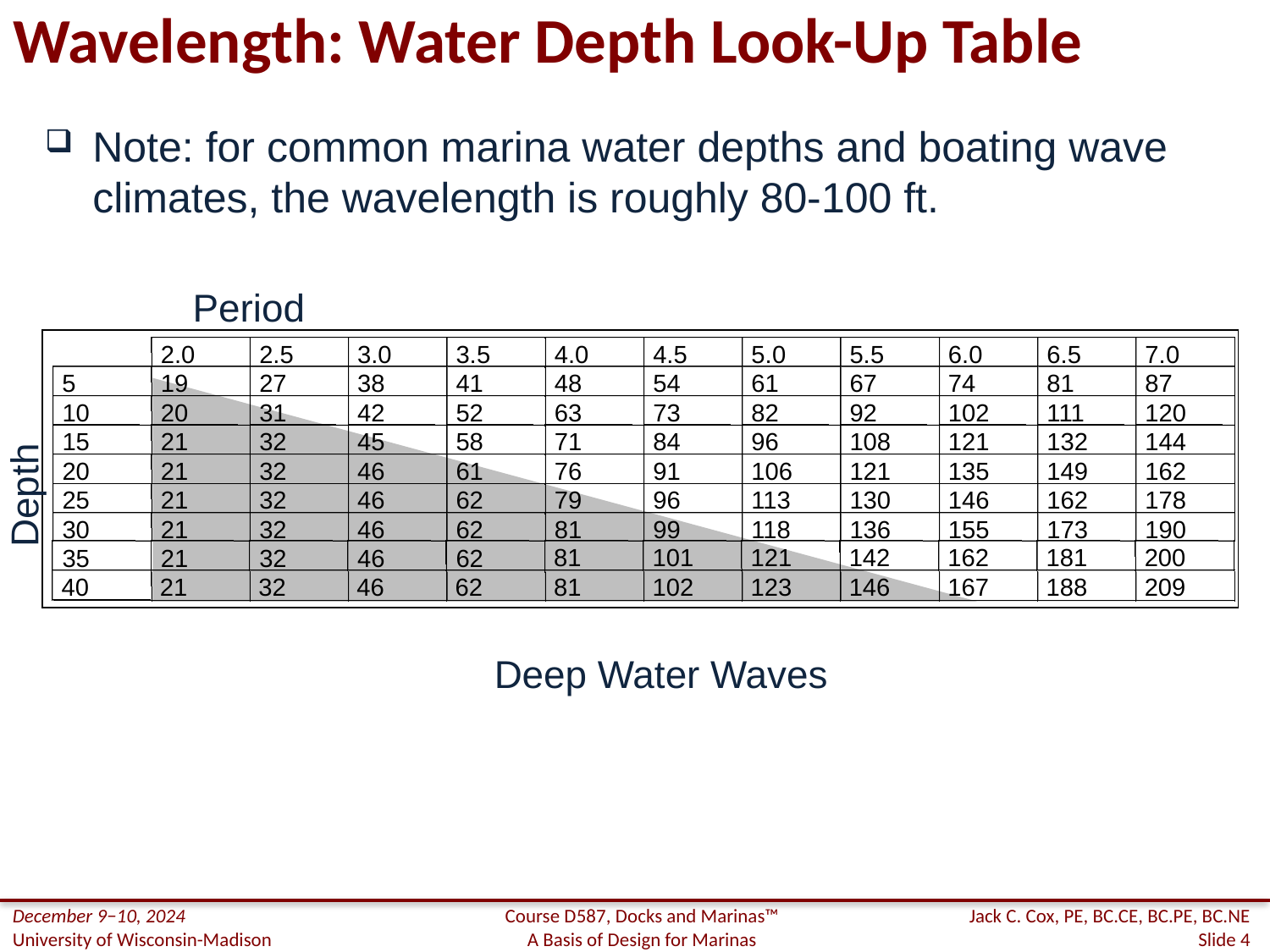

# Wavelength: Water Depth Look-Up Table
Note: for common marina water depths and boating wave climates, the wavelength is roughly 80-100 ft.

Period

2.0

2.5

3.0

3.5

4.0

4.5

5.0

5.5

6.0

6.5

7.0

5

19

27

38

41

48

54

61

67

74

81

87

10

20

31

42

52

63

73

82

92

102

111

120

15

21

32

45

58

71

84

96

108

121

132

144

20

21

32

46

61

76

91

106

121

135

149

162

25

21

32

46

62

79

96

113

130

146

162

178

Depth

30

21

32

46

62

81

99

118

136

155

173

190

35

21

32

46

62

81

101

121

142

162

181

200

40

21

32

46

62

81

102

123

146

167

188

209

Deep Water Waves